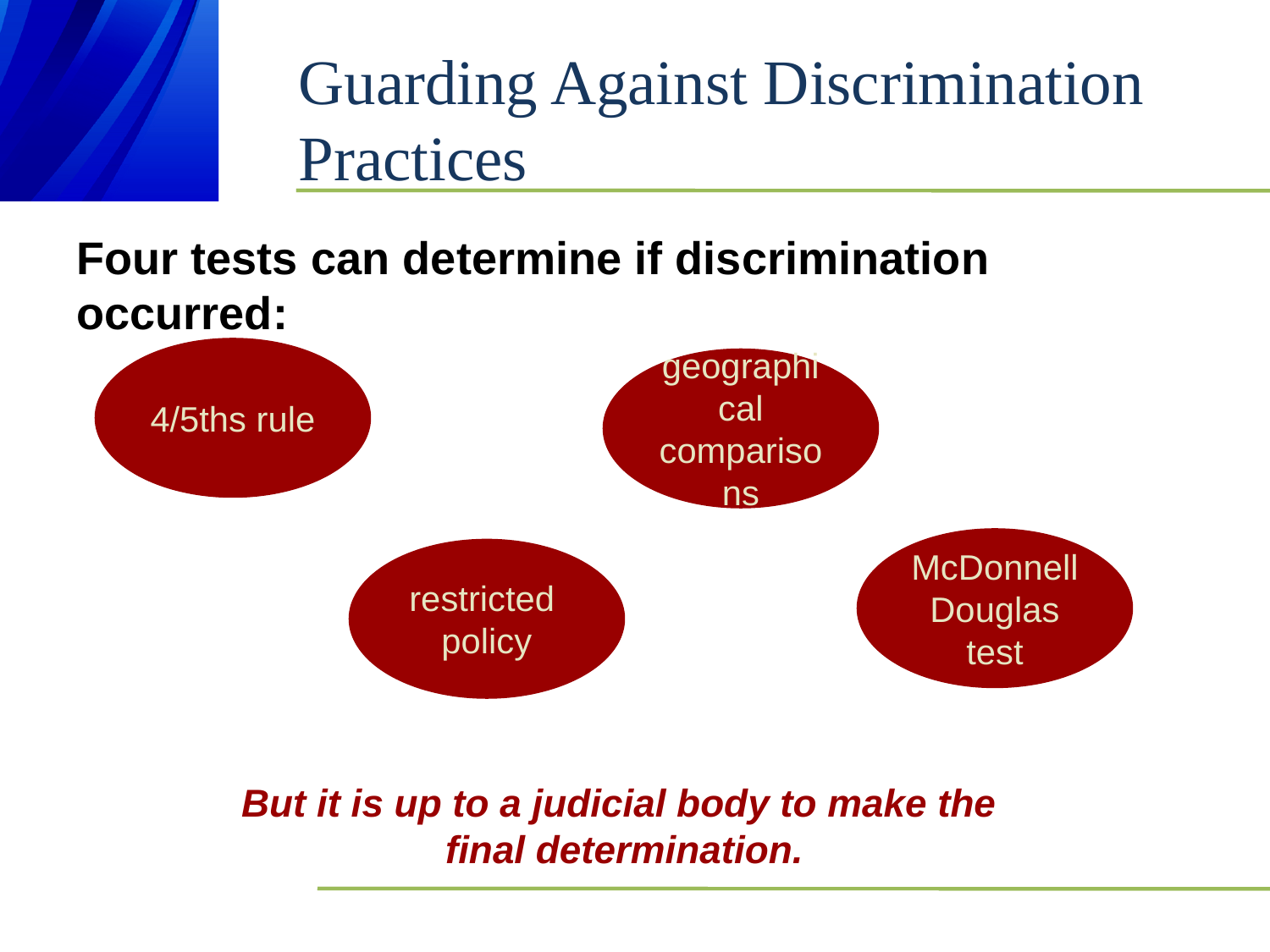

# Guarding Against Discrimination Practices

Four tests can determine if discrimination occurred:
4/5ths rule
geographical
comparisons
McDonnell
Douglas test
restricted
policy
But it is up to a judicial body to make the
final determination.